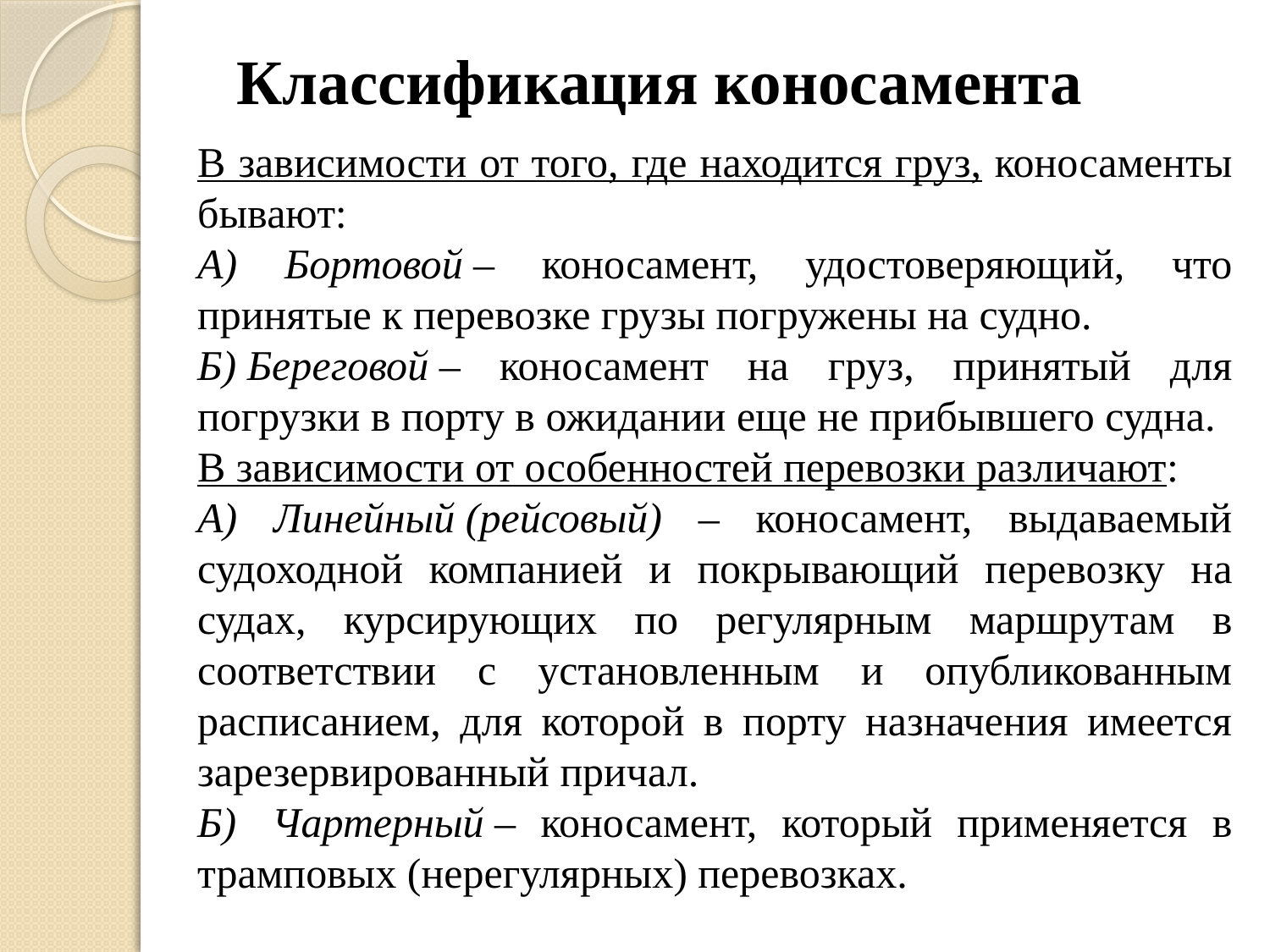

# Классификация коносамента

В зависимости от того, где находится груз, коносаменты бывают:
А) Бортовой – коносамент, удостоверяющий, что принятые к перевозке грузы погружены на судно.
Б) Береговой – коносамент на груз, принятый для погрузки в порту в ожидании еще не прибывшего судна.
В зависимости от особенностей перевозки различают:
А) Линейный (рейсовый) – коносамент, выдаваемый судоходной компанией и покрывающий перевозку на судах, курсирующих по регулярным маршрутам в соответствии с установленным и опубликованным расписанием, для которой в порту назначения имеется зарезервированный причал.
Б)  Чартерный – коносамент, который применяется в трамповых (нерегулярных) перевозках.